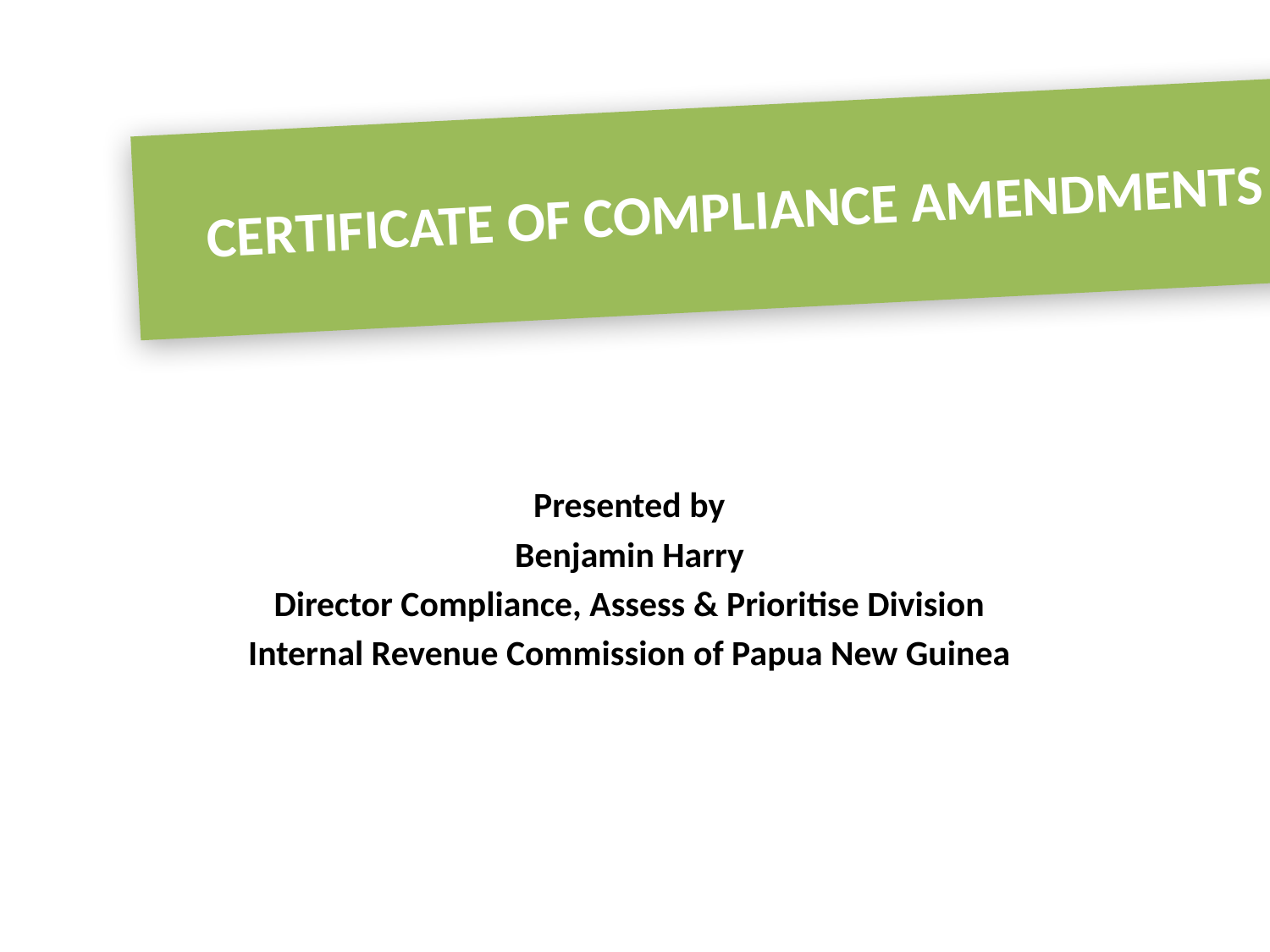

# CERTIFICATE OF COMPLIANCE AMENDMENTS
Presented by
Benjamin Harry
Director Compliance, Assess & Prioritise Division
Internal Revenue Commission of Papua New Guinea